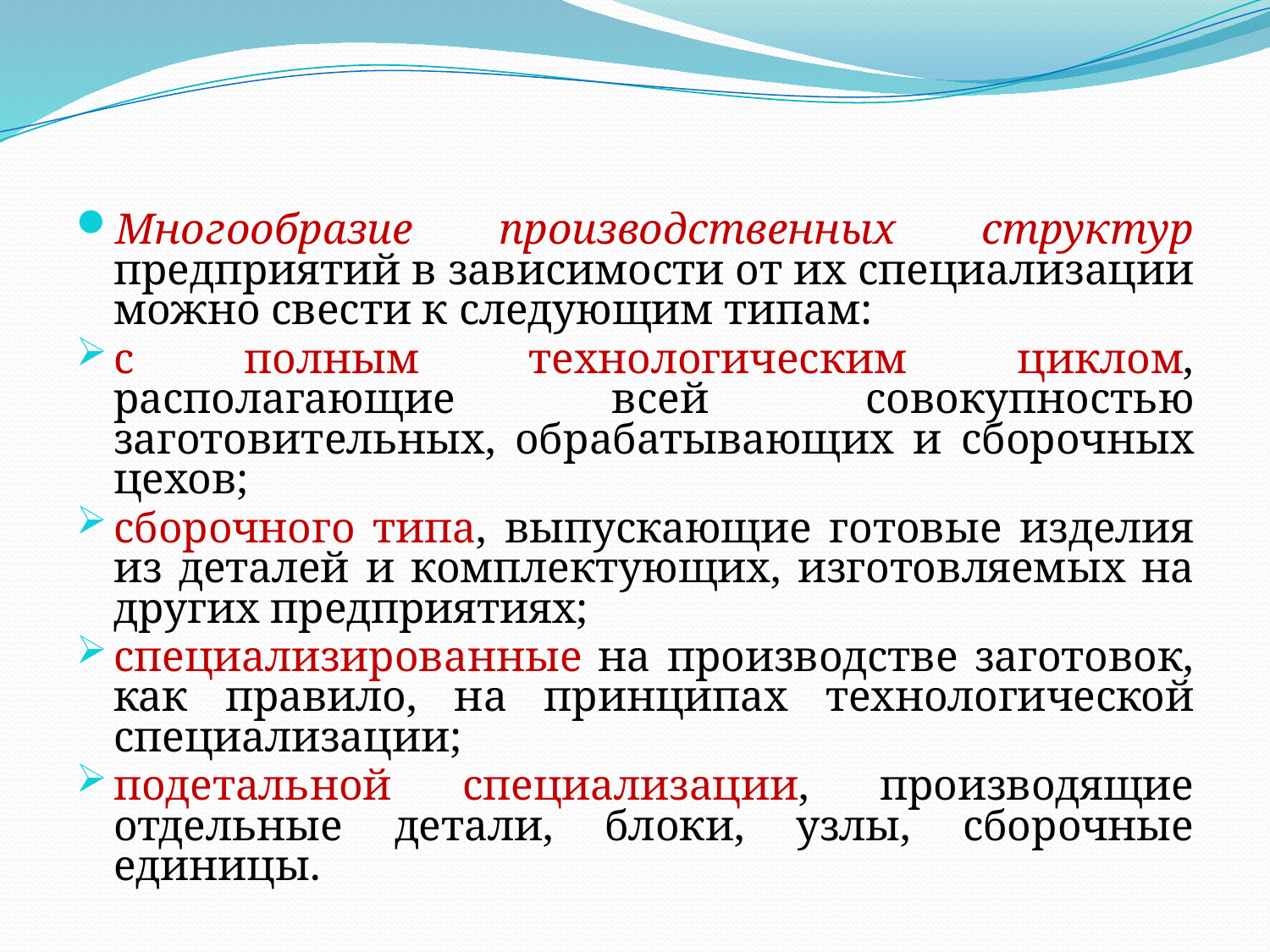

Многообразие производственных структур предприятий в зависимости от их специализации можно свести к следующим типам:
с полным технологическим циклом, располагающие всей совокупностью заготовительных, обрабатывающих и сборочных цехов;
сборочного типа, выпускающие готовые изделия из деталей и комплектующих, изготовляемых на других предприятиях;
специализированные на производстве заготовок, как правило, на принципах технологической специализации;
подетальной специализации, производящие отдельные детали, блоки, узлы, сборочные единицы.